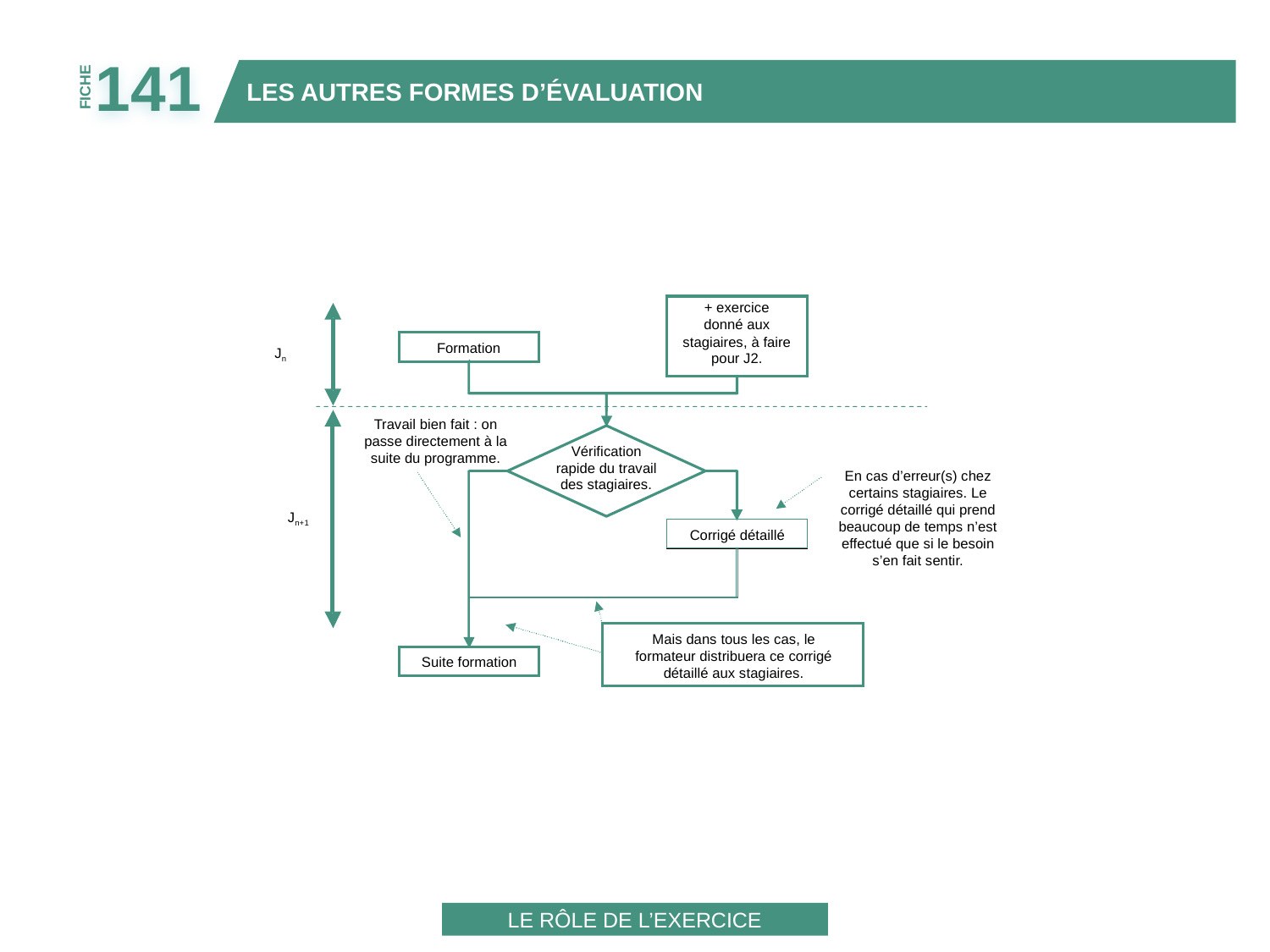

141

LES AUTRES FORMES D’ÉVALUATION
FICHE

+ exercice
donné aux
stagiaires, à faire
pour J2.

Formation
Jn

Travail bien fait : on
passe directement à la
suite du programme.

Vérification
rapide du travail
des stagiaires.
En cas d’erreur(s) chez
certains stagiaires. Le
corrigé détaillé qui prend
beaucoup de temps n’est
effectué que si le besoin
s’en fait sentir.

Jn+1

Corrigé détaillé

Mais dans tous les cas, le
formateur distribuera ce corrigé
détaillé aux stagiaires.

Suite formation
LE RÔLE DE L’EXERCICE